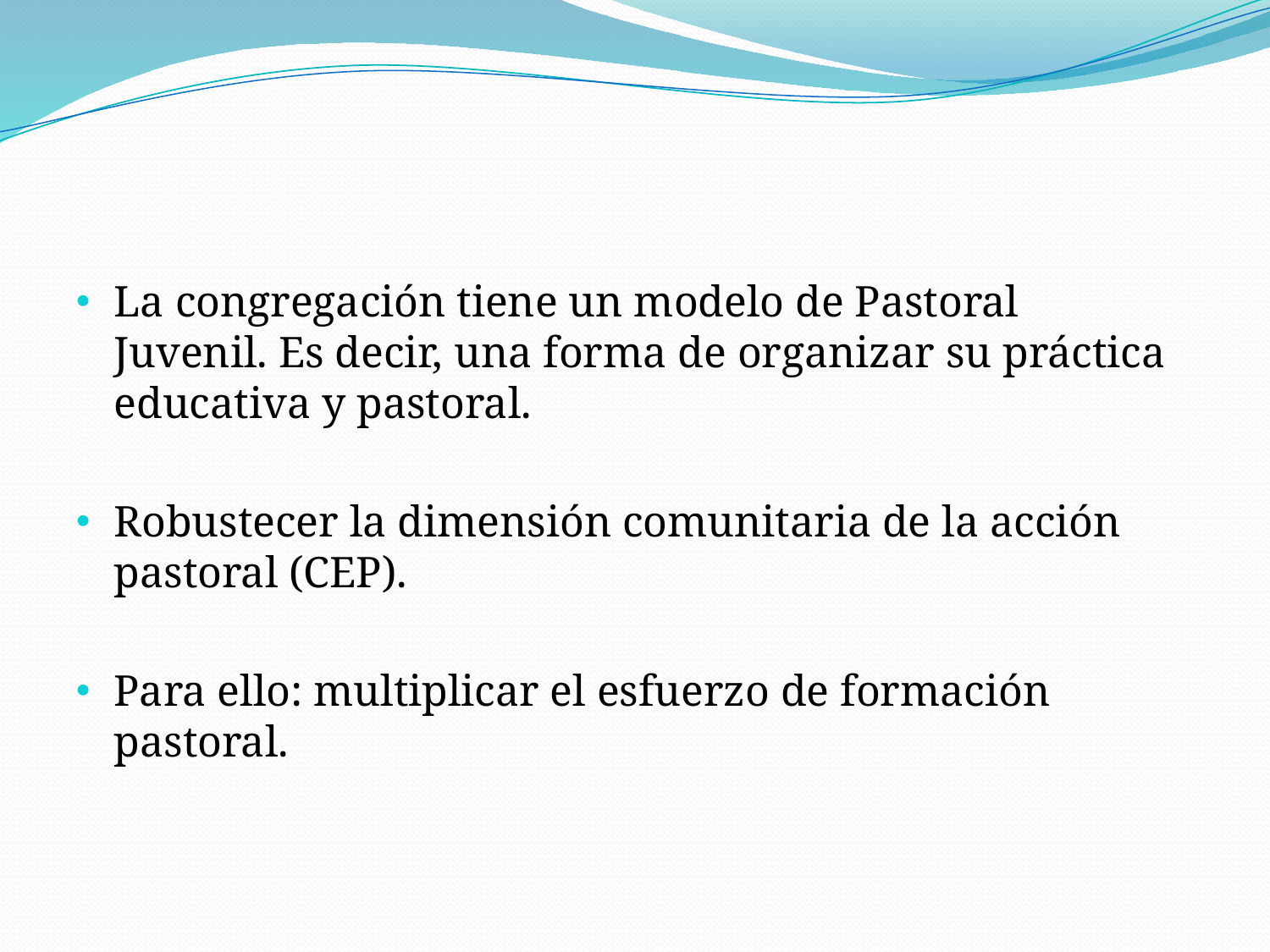

La congregación tiene un modelo de Pastoral Juvenil. Es decir, una forma de organizar su práctica educativa y pastoral.

Robustecer la dimensión comunitaria de la acción pastoral (CEP).

Para ello: multiplicar el esfuerzo de formación pastoral.